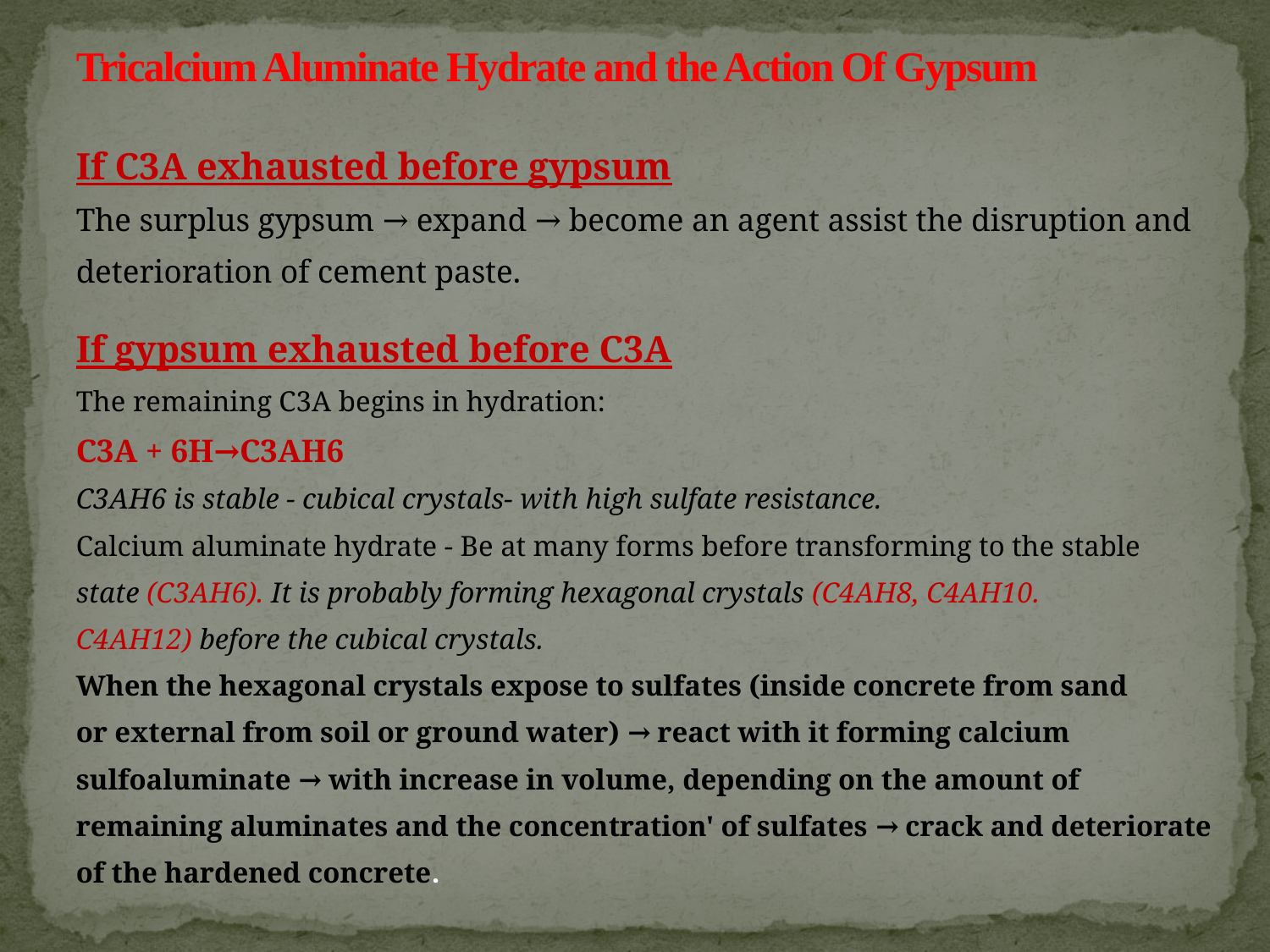

# Tricalcium Aluminate Hydrate and the Action Of Gypsum
If C3A exhausted before gypsum
The surplus gypsum → expand → become an agent assist the disruption and
deterioration of cement paste.
If gypsum exhausted before C3A
The remaining C3A begins in hydration:
C3A + 6H→C3AH6
C3AH6 is stable - cubical crystals- with high sulfate resistance.
Calcium aluminate hydrate - Be at many forms before transforming to the stable
state (C3AH6). It is probably forming hexagonal crystals (C4AH8, C4AH10.
C4AH12) before the cubical crystals.
When the hexagonal crystals expose to sulfates (inside concrete from sand
or external from soil or ground water) → react with it forming calcium
sulfoaluminate → with increase in volume, depending on the amount of
remaining aluminates and the concentration' of sulfates → crack and deteriorate
of the hardened concrete.